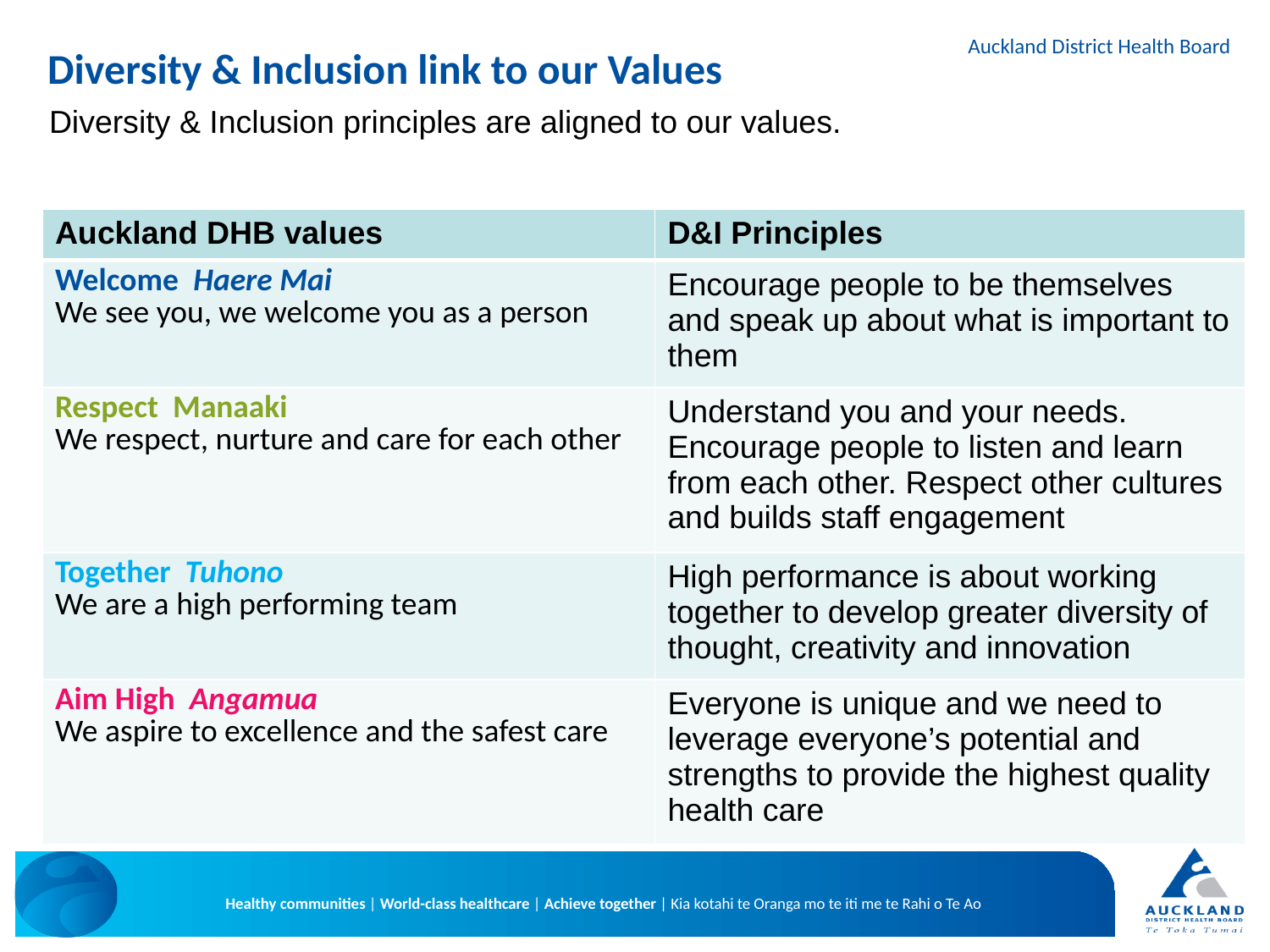

Diversity & Inclusion link to our Values
Diversity & Inclusion principles are aligned to our values.
| Auckland DHB values | D&I Principles |
| --- | --- |
| Welcome  Haere Mai  We see you, we welcome you as a person | Encourage people to be themselves and speak up about what is important to them |
| Respect  Manaaki  We respect, nurture and care for each other | Understand you and your needs. Encourage people to listen and learn from each other. Respect other cultures and builds staff engagement |
| Together  Tuhono  We are a high performing team | High performance is about working together to develop greater diversity of thought, creativity and innovation |
| Aim High  Angamua  We aspire to excellence and the safest care | Everyone is unique and we need to leverage everyone’s potential and strengths to provide the highest quality health care |